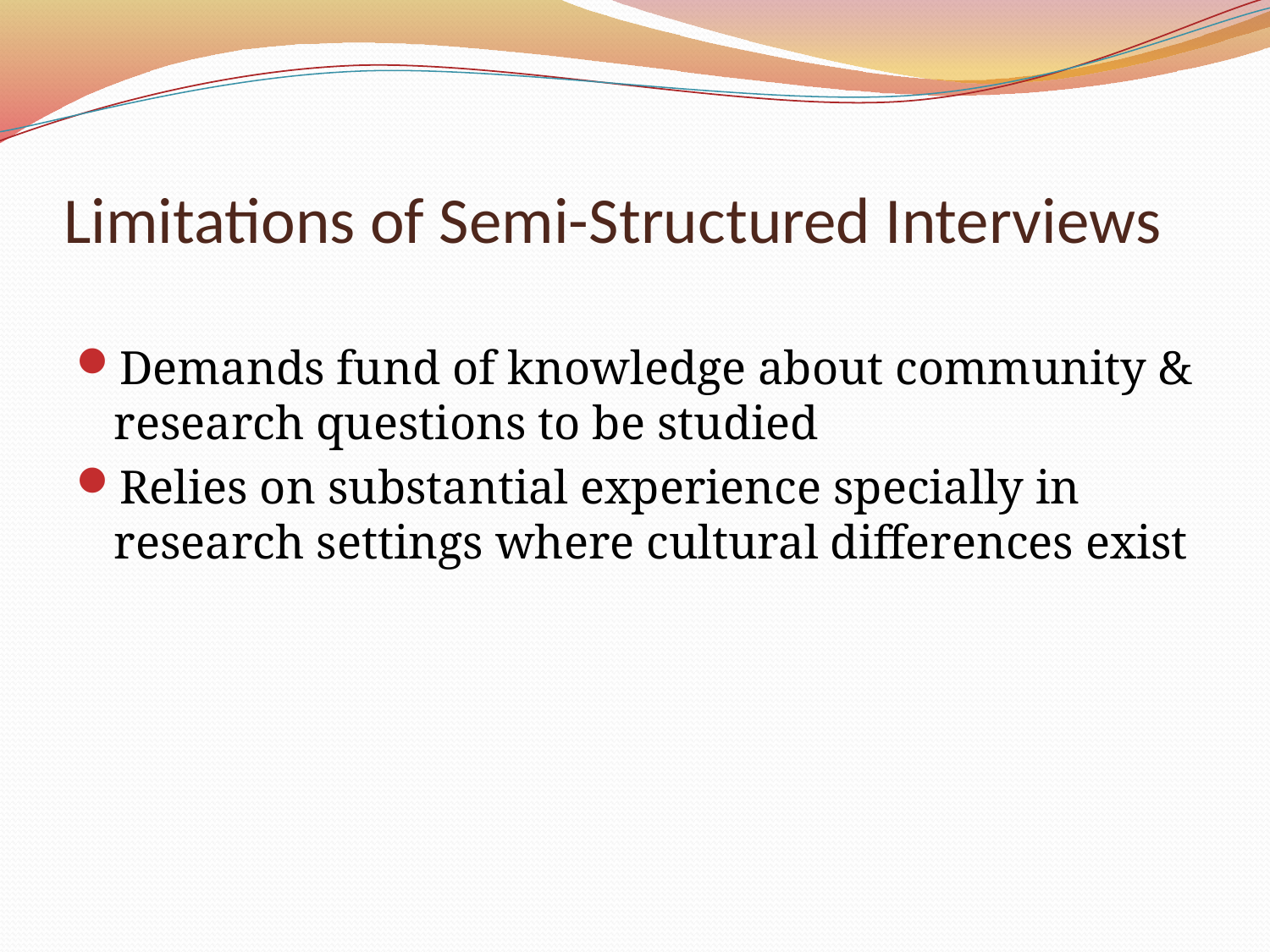

# Limitations of Semi-Structured Interviews

Demands fund of knowledge about community & research questions to be studied
Relies on substantial experience specially in research settings where cultural differences exist